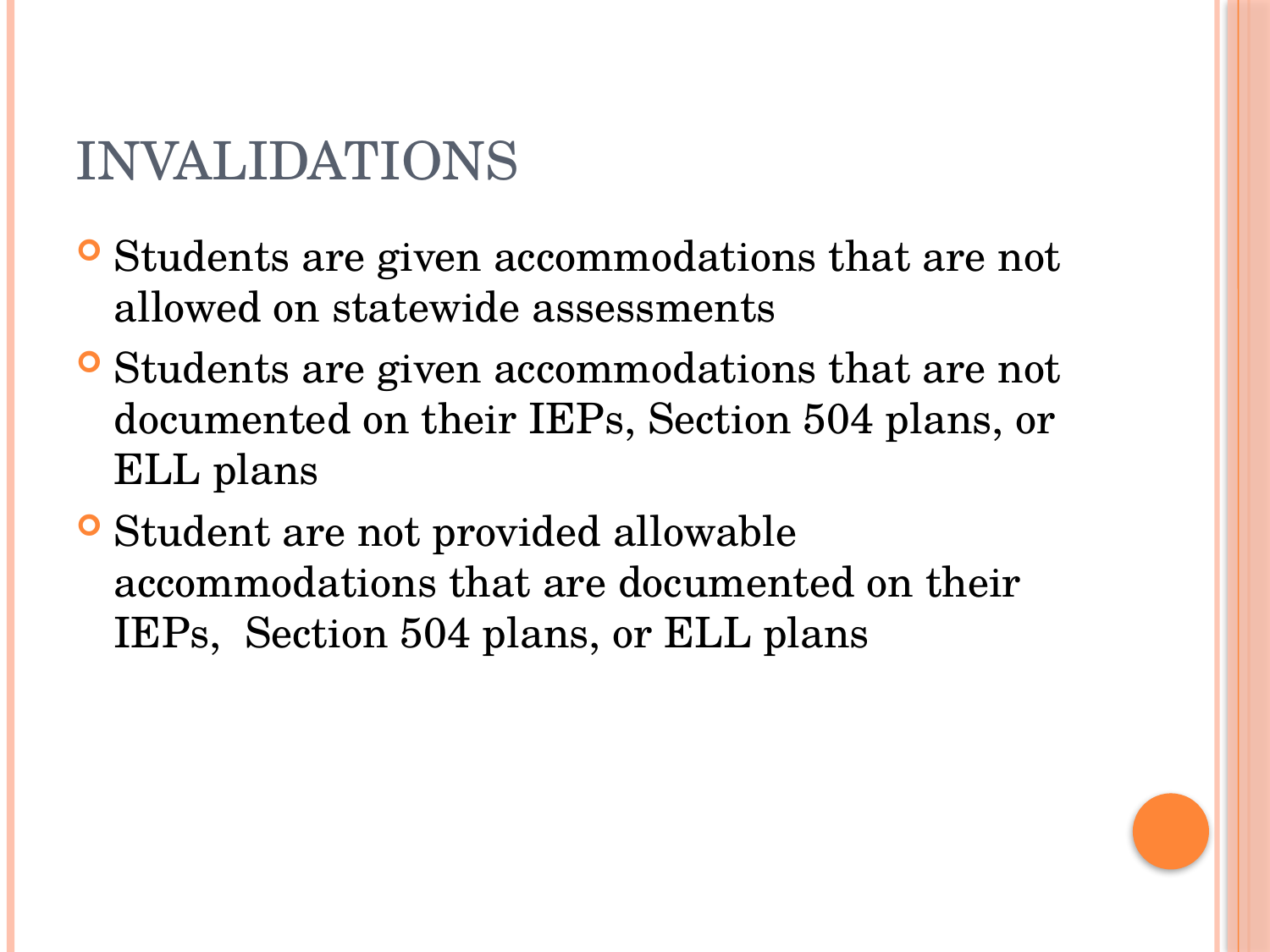

# Invalidations
Students are given accommodations that are not allowed on statewide assessments
Students are given accommodations that are not documented on their IEPs, Section 504 plans, or ELL plans
Student are not provided allowable accommodations that are documented on their IEPs,  Section 504 plans, or ELL plans